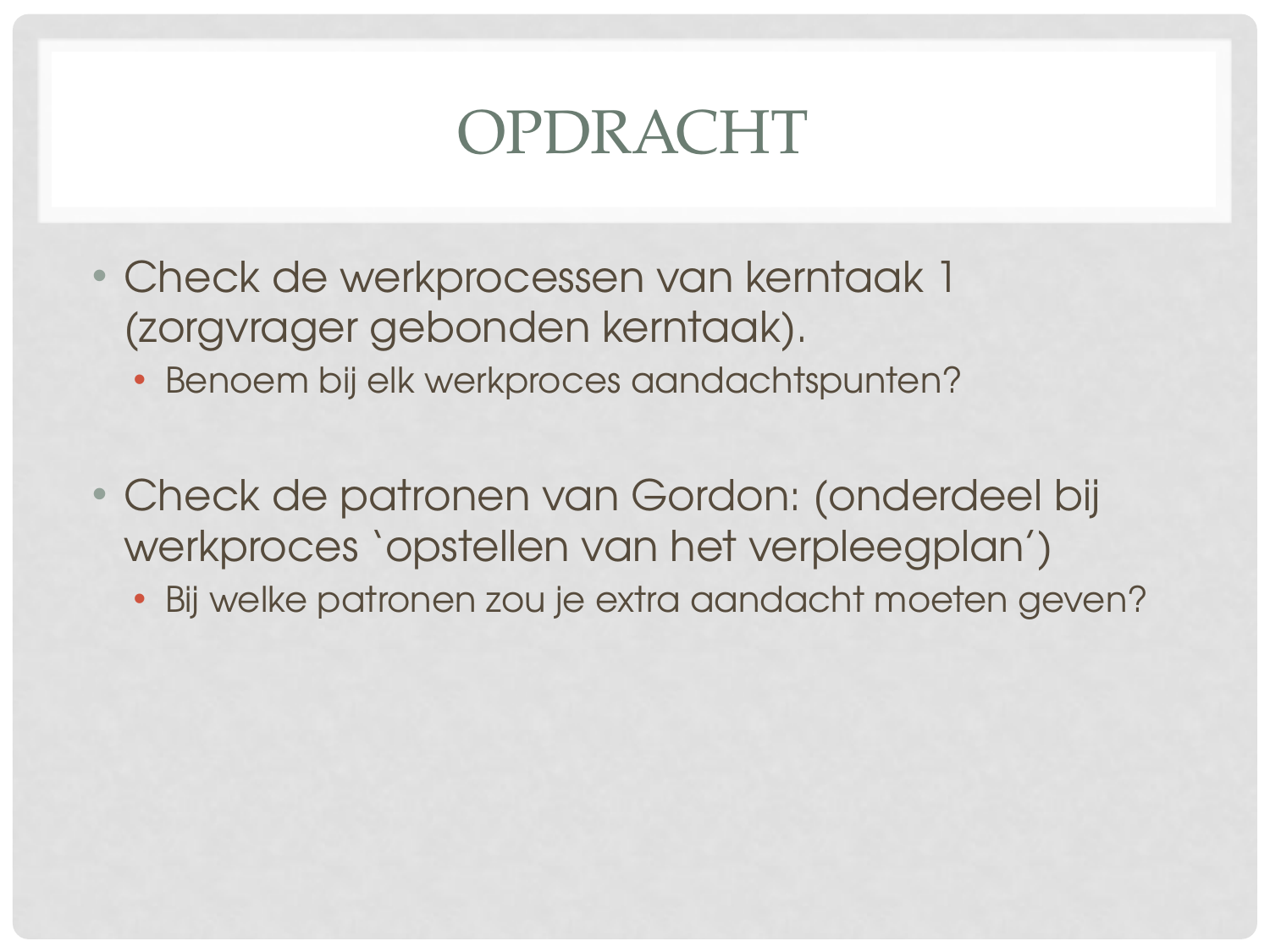

# opdracht
Check de werkprocessen van kerntaak 1 (zorgvrager gebonden kerntaak).
Benoem bij elk werkproces aandachtspunten?

Check de patronen van Gordon: (onderdeel bij werkproces ‘opstellen van het verpleegplan’)
Bij welke patronen zou je extra aandacht moeten geven?